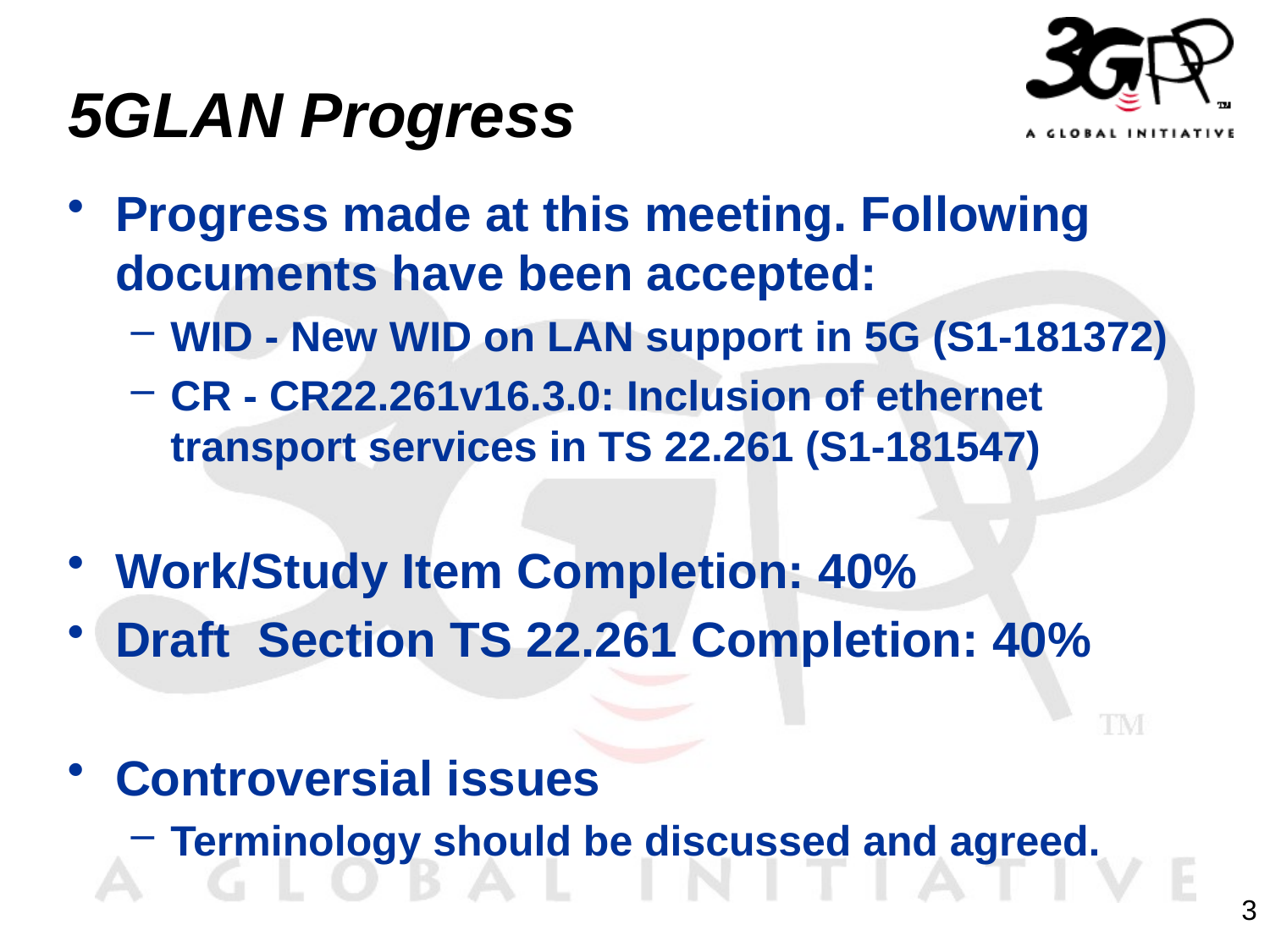

# 5GLAN Progress
Progress made at this meeting. Following documents have been accepted:
WID - New WID on LAN support in 5G (S1-181372)
CR - CR22.261v16.3.0: Inclusion of ethernet transport services in TS 22.261 (S1-181547)

Work/Study Item Completion: 40%
Draft  Section TS 22.261 Completion: 40%

Controversial issues
Terminology should be discussed and agreed.
3